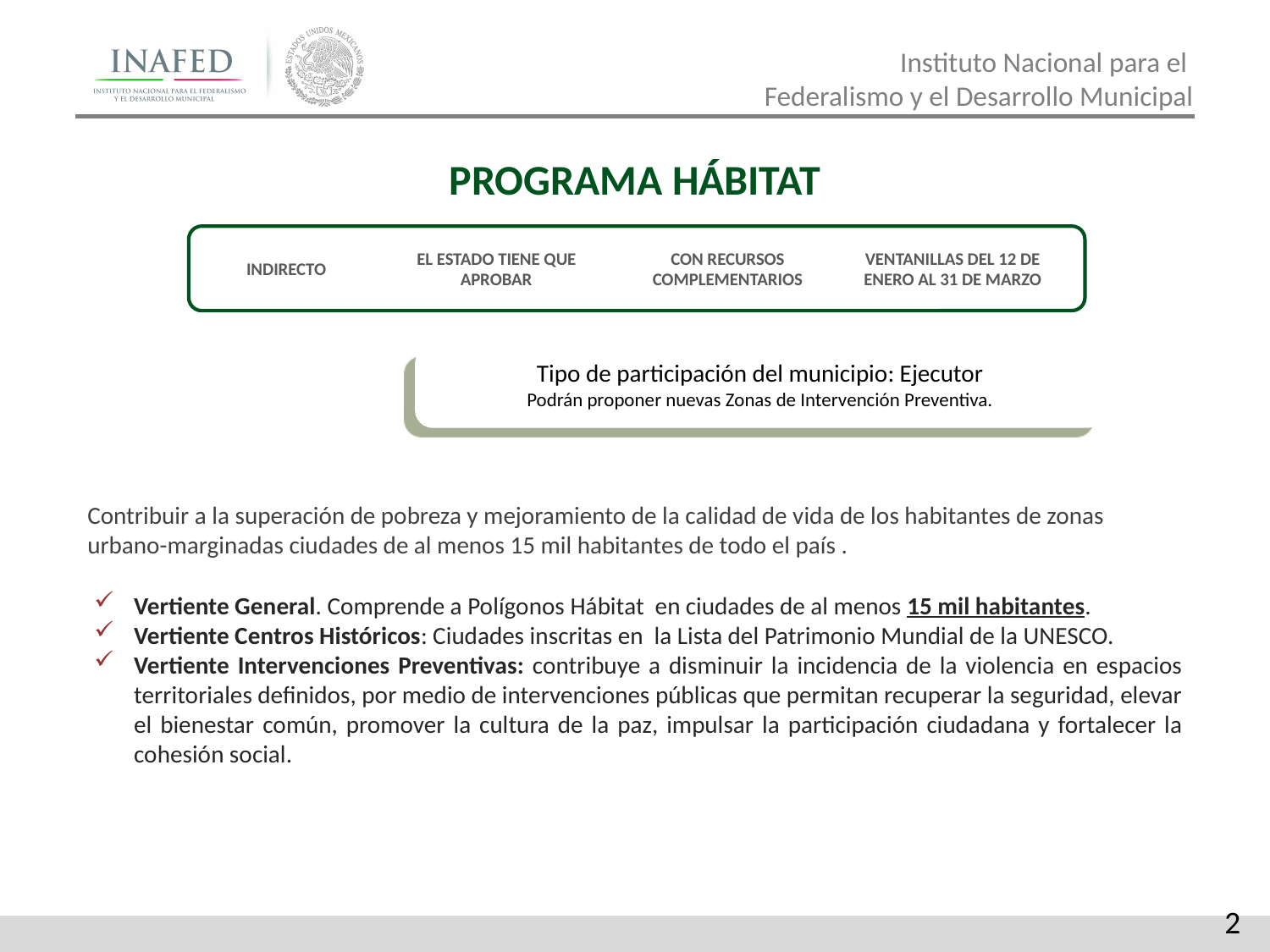

PROGRAMA HÁBITAT
| INDIRECTO | EL ESTADO TIENE QUE APROBAR | CON RECURSOS COMPLEMENTARIOS | VENTANILLAS DEL 12 DE ENERO AL 31 DE MARZO |
| --- | --- | --- | --- |

Tipo de participación del municipio: Ejecutor
Podrán proponer nuevas Zonas de Intervención Preventiva.
Contribuir a la superación de pobreza y mejoramiento de la calidad de vida de los habitantes de zonas urbano-marginadas ciudades de al menos 15 mil habitantes de todo el país .
Vertiente General. Comprende a Polígonos Hábitat  en ciudades de al menos 15 mil habitantes.
Vertiente Centros Históricos: Ciudades inscritas en  la Lista del Patrimonio Mundial de la UNESCO.
Vertiente Intervenciones Preventivas: contribuye a disminuir la incidencia de la violencia en espacios territoriales definidos, por medio de intervenciones públicas que permitan recuperar la seguridad, elevar el bienestar común, promover la cultura de la paz, impulsar la participación ciudadana y fortalecer la cohesión social.

2